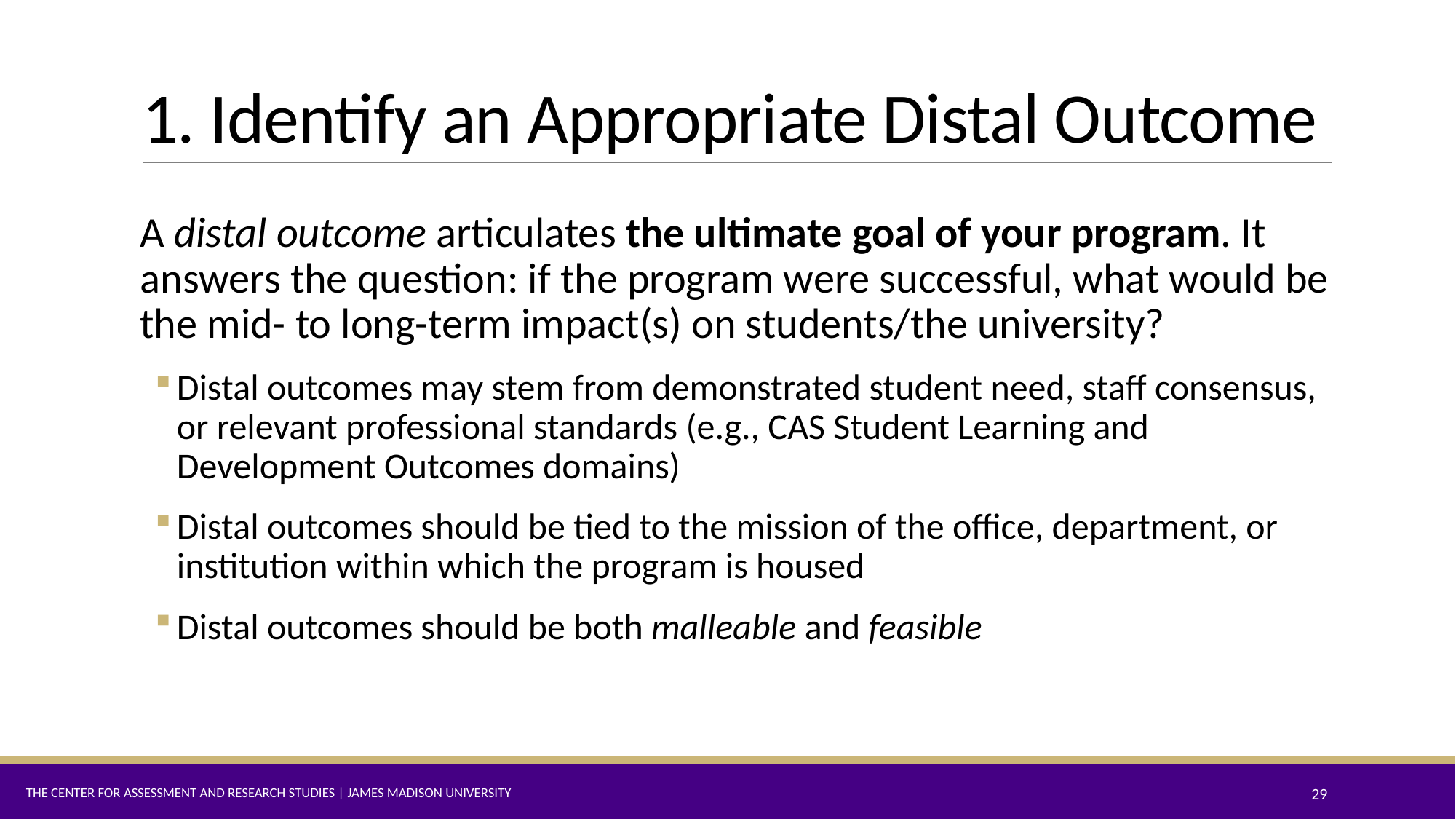

# 1. Identify an Appropriate Distal Outcome
A distal outcome articulates the ultimate goal of your program. It answers the question: if the program were successful, what would be the mid- to long-term impact(s) on students/the university?
Distal outcomes may stem from demonstrated student need, staff consensus, or relevant professional standards (e.g., CAS Student Learning and Development Outcomes domains)
Distal outcomes should be tied to the mission of the office, department, or institution within which the program is housed
Distal outcomes should be both malleable and feasible

The Center for Assessment and Research Studies | James Madison University
29